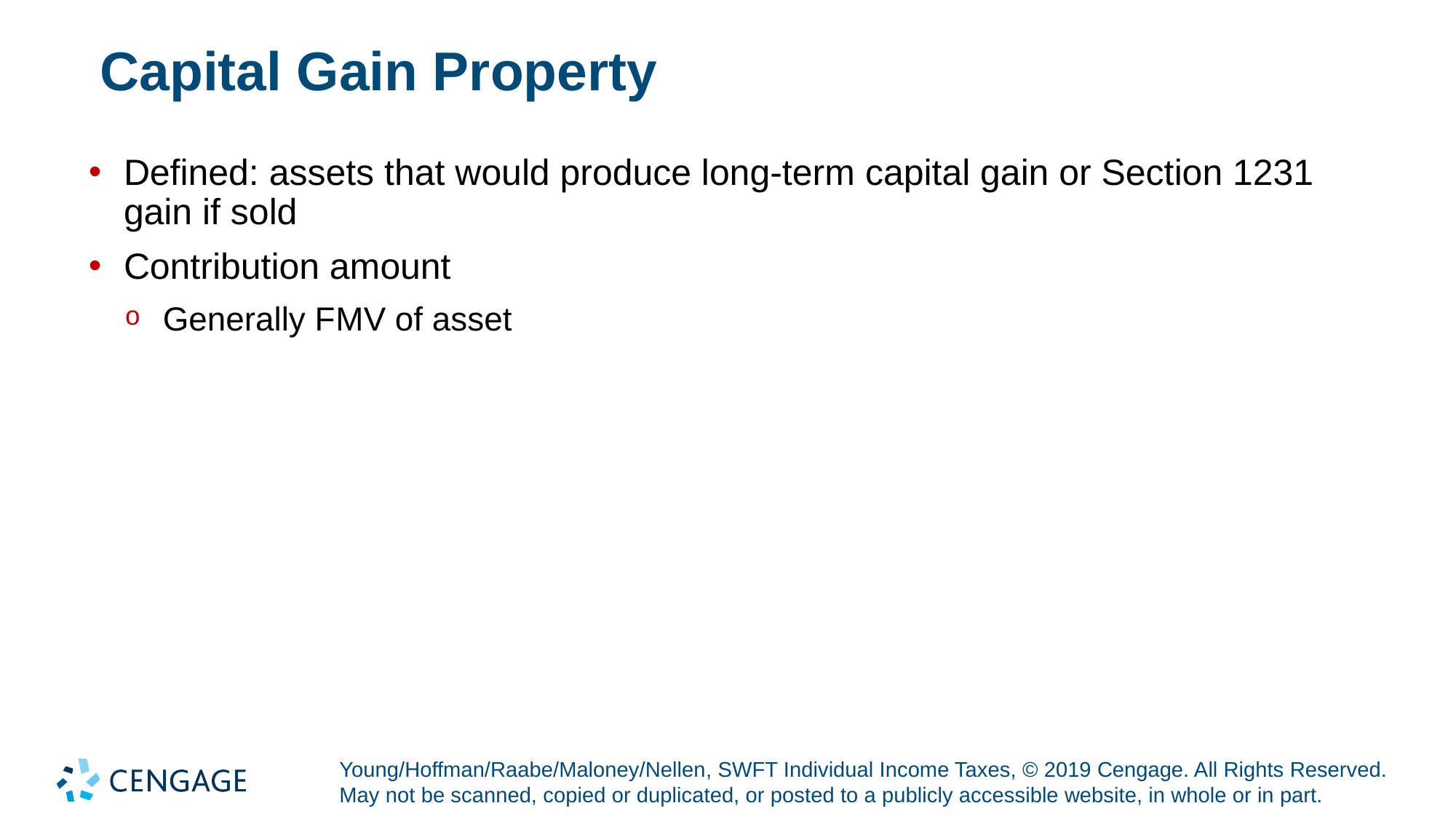

# Capital Gain Property
Defined: assets that would produce long-term capital gain or Section 1231 gain if sold
Contribution amount
Generally F M V of asset